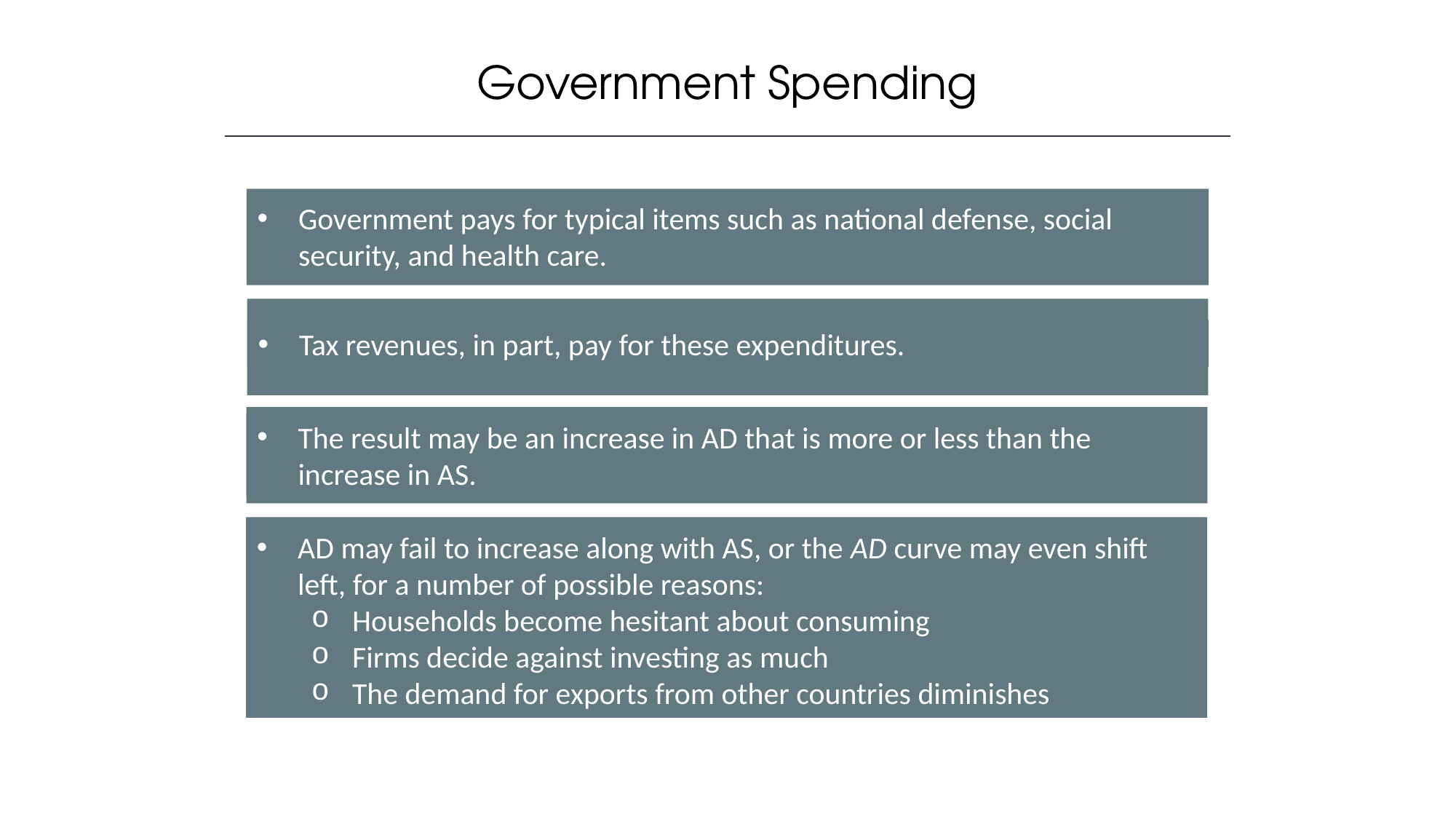

Government Spending

Government pays for typical items such as national defense, social security, and health care.

Tax revenues, in part, pay for these expenditures.

The result may be an increase in AD that is more or less than the increase in AS.

AD may fail to increase along with AS, or the AD curve may even shift left, for a number of possible reasons:
Households become hesitant about consuming
Firms decide against investing as much
The demand for exports from other countries diminishes